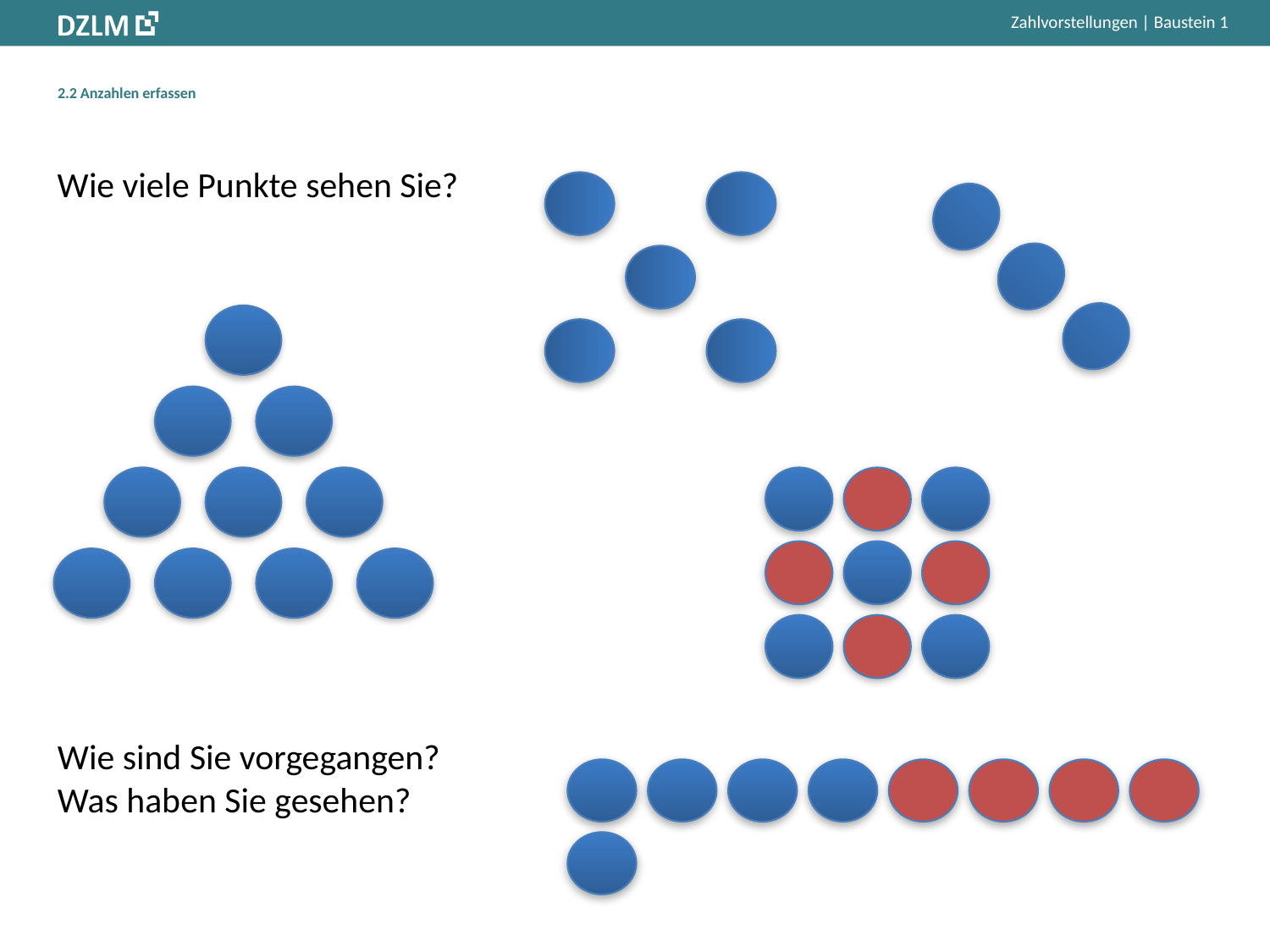

# 2.2 Anzahlen erfassen
Wie viele Punkte sehen Sie?

Wie sind Sie vorgegangen?
Was haben Sie gesehen?